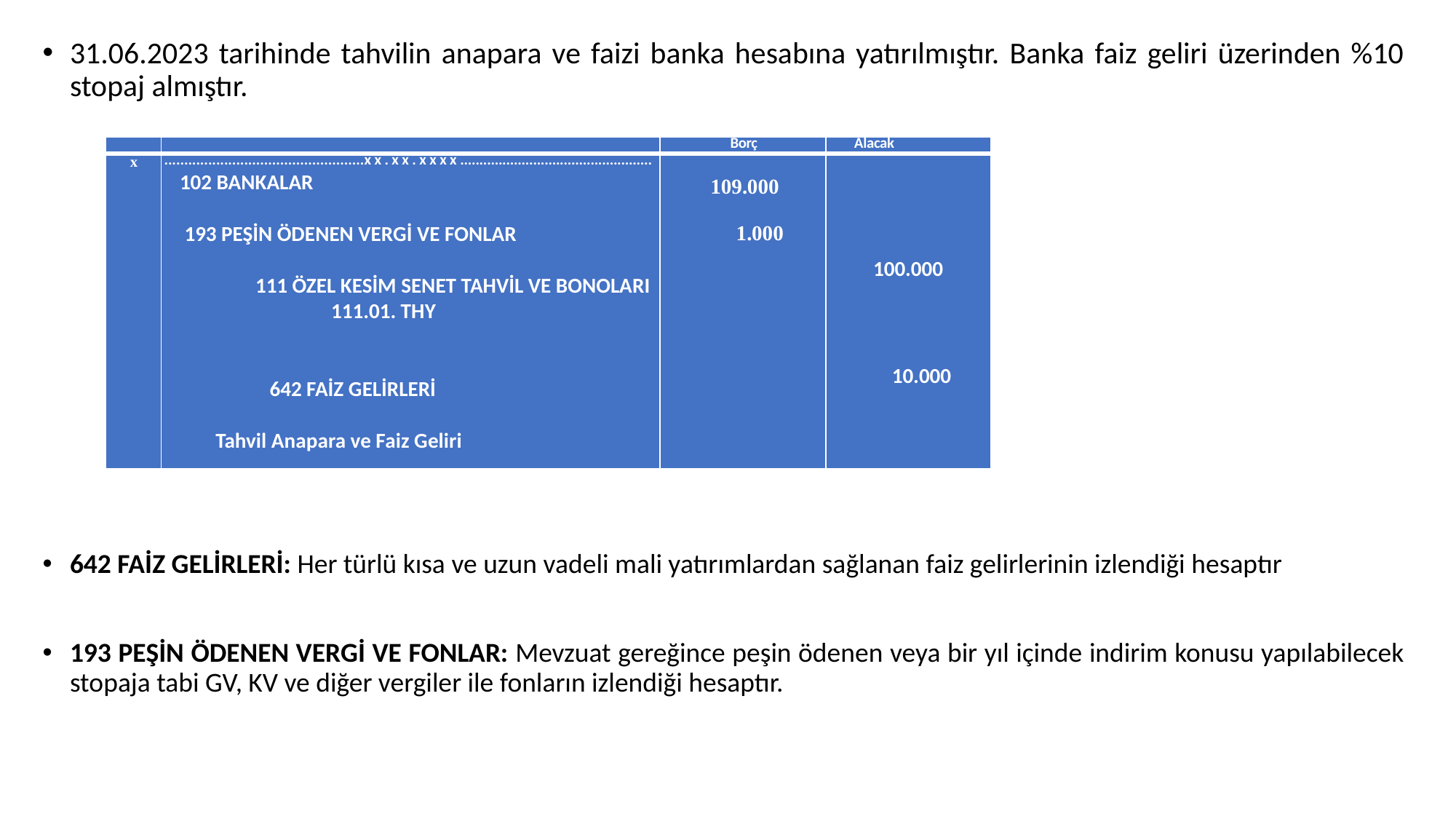

31.06.2023 tarihinde tahvilin anapara ve faizi banka hesabına yatırılmıştır. Banka faiz geliri üzerinden %10 stopaj almıştır.

642 FAİZ GELİRLERİ: Her türlü kısa ve uzun vadeli mali yatırımlardan sağlanan faiz gelirlerinin izlendiği hesaptır

193 PEŞİN ÖDENEN VERGİ VE FONLAR: Mevzuat gereğince peşin ödenen veya bir yıl içinde indirim konusu yapılabilecek stopaja tabi GV, KV ve diğer vergiler ile fonların izlendiği hesaptır.

|  |  | Borç | Alacak |
| --- | --- | --- | --- |
| x | ..................................................xx.xx.xxxx.................................................. 102 BANKALAR 193 PEŞİN ÖDENEN VERGİ VE FONLAR   111 ÖZEL KESİM SENET TAHVİL VE BONOLARI 111.01. THY 642 FAİZ GELİRLERİ Tahvil Anapara ve Faiz Geliri | 109.000 1.000 | 100.000 10.000 |